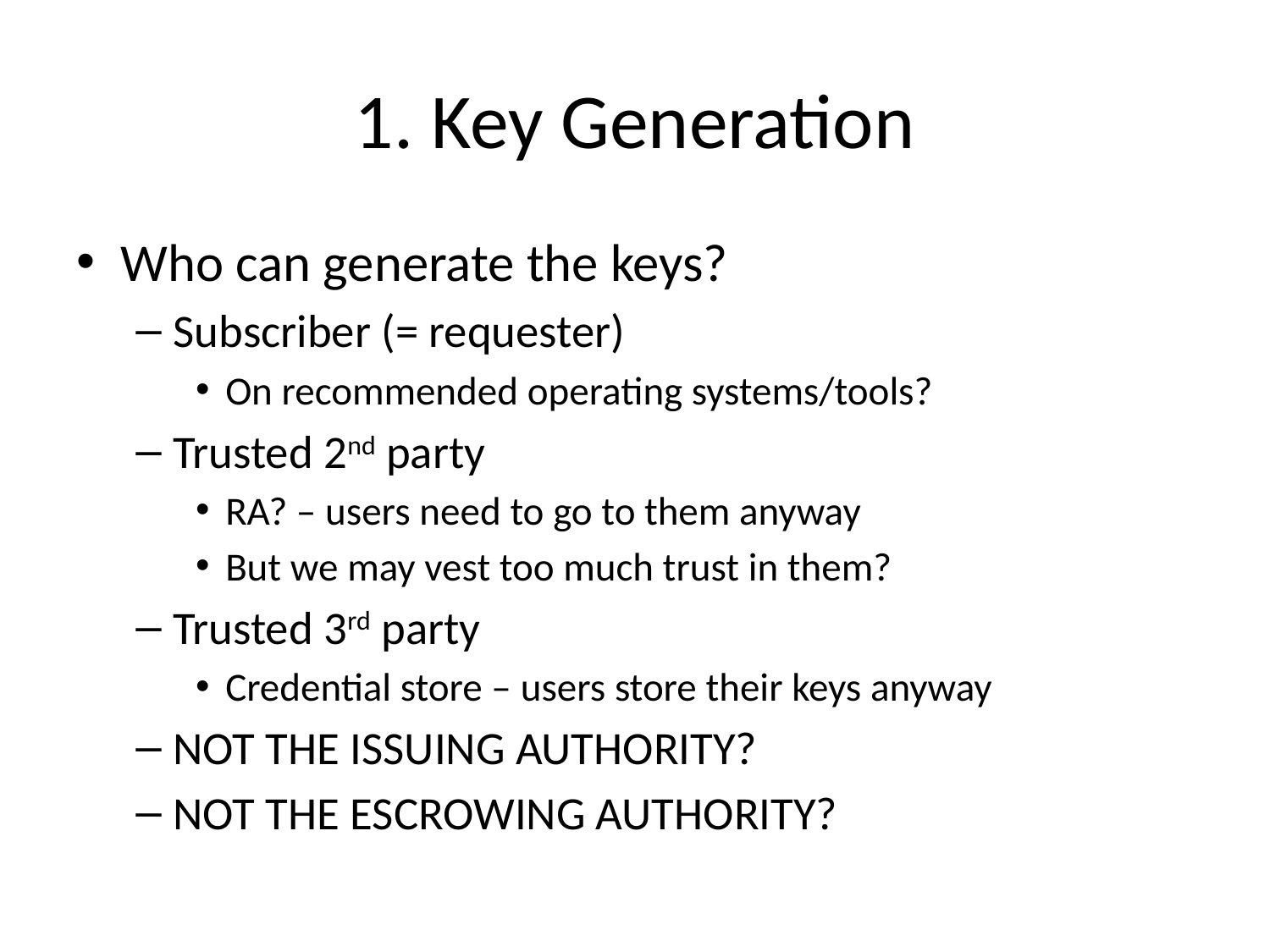

# 1. Key Generation
Who can generate the keys?
Subscriber (= requester)
On recommended operating systems/tools?
Trusted 2nd party
RA? – users need to go to them anyway
But we may vest too much trust in them?
Trusted 3rd party
Credential store – users store their keys anyway
NOT THE ISSUING AUTHORITY?
NOT THE ESCROWING AUTHORITY?